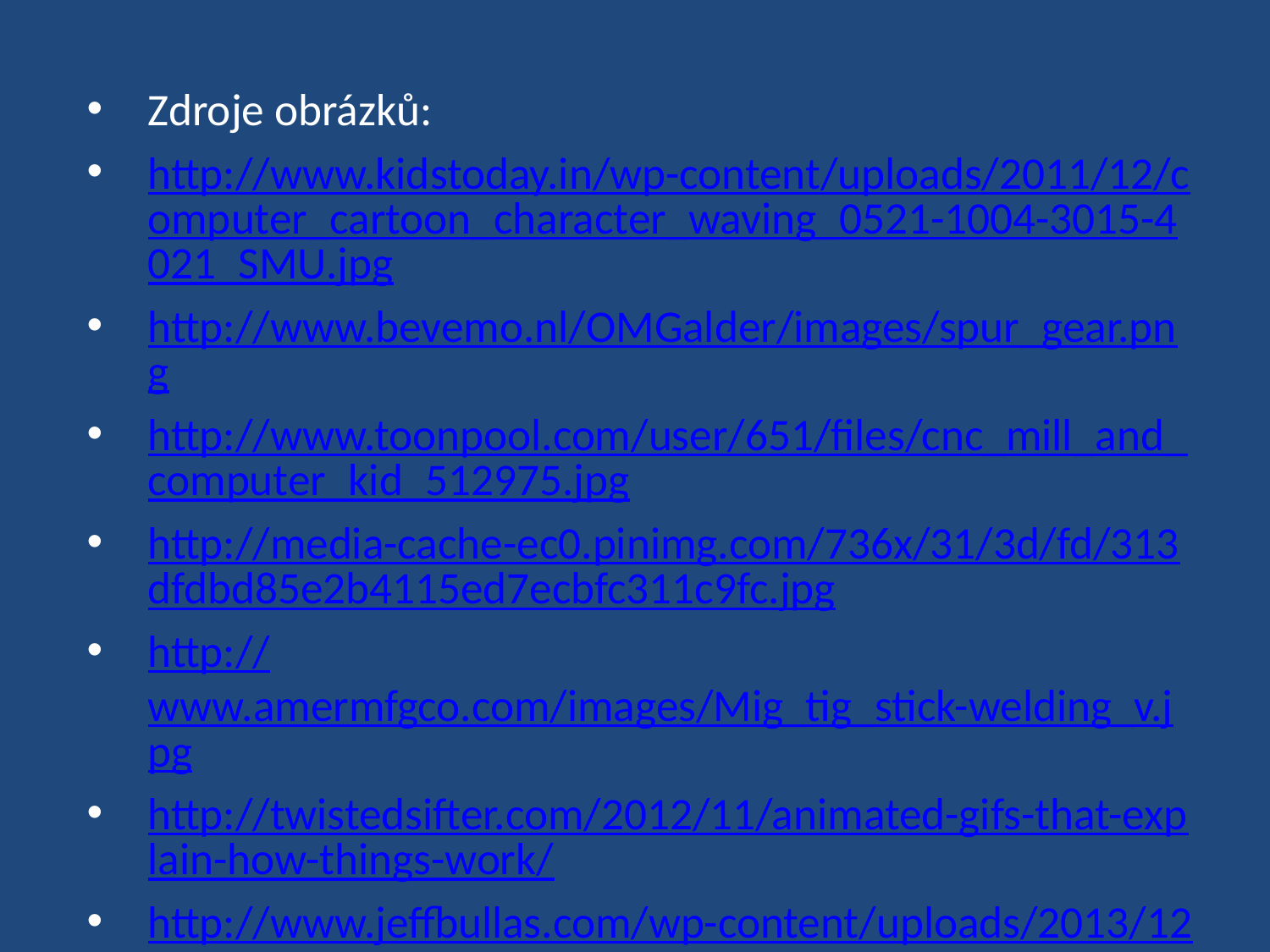

Zdroje obrázků:
http://www.kidstoday.in/wp-content/uploads/2011/12/computer_cartoon_character_waving_0521-1004-3015-4021_SMU.jpg
http://www.bevemo.nl/OMGalder/images/spur_gear.png
http://www.toonpool.com/user/651/files/cnc_mill_and_computer_kid_512975.jpg
http://media-cache-ec0.pinimg.com/736x/31/3d/fd/313dfdbd85e2b4115ed7ecbfc311c9fc.jpg
http://www.amermfgco.com/images/Mig_tig_stick-welding_v.jpg
http://twistedsifter.com/2012/11/animated-gifs-that-explain-how-things-work/
http://www.jeffbullas.com/wp-content/uploads/2013/12/The-Facebook-Conversion-Formula-A-Blueprint-for-Turning-Fans-into-Customers.jpg
https://0.s3.envato.com/files/74672288/Nut&Bolt(590x590).jpg
http://www.rezinfo.hu/files/image/tartalom/rezcsoszereles/rezcsovek_gyartasa/rezcsoszereles_ferdehenger.jpg
http://jp14.r0tt.com/l_81056e00-b007-11e2-8af0-75ed2db00014.jpg